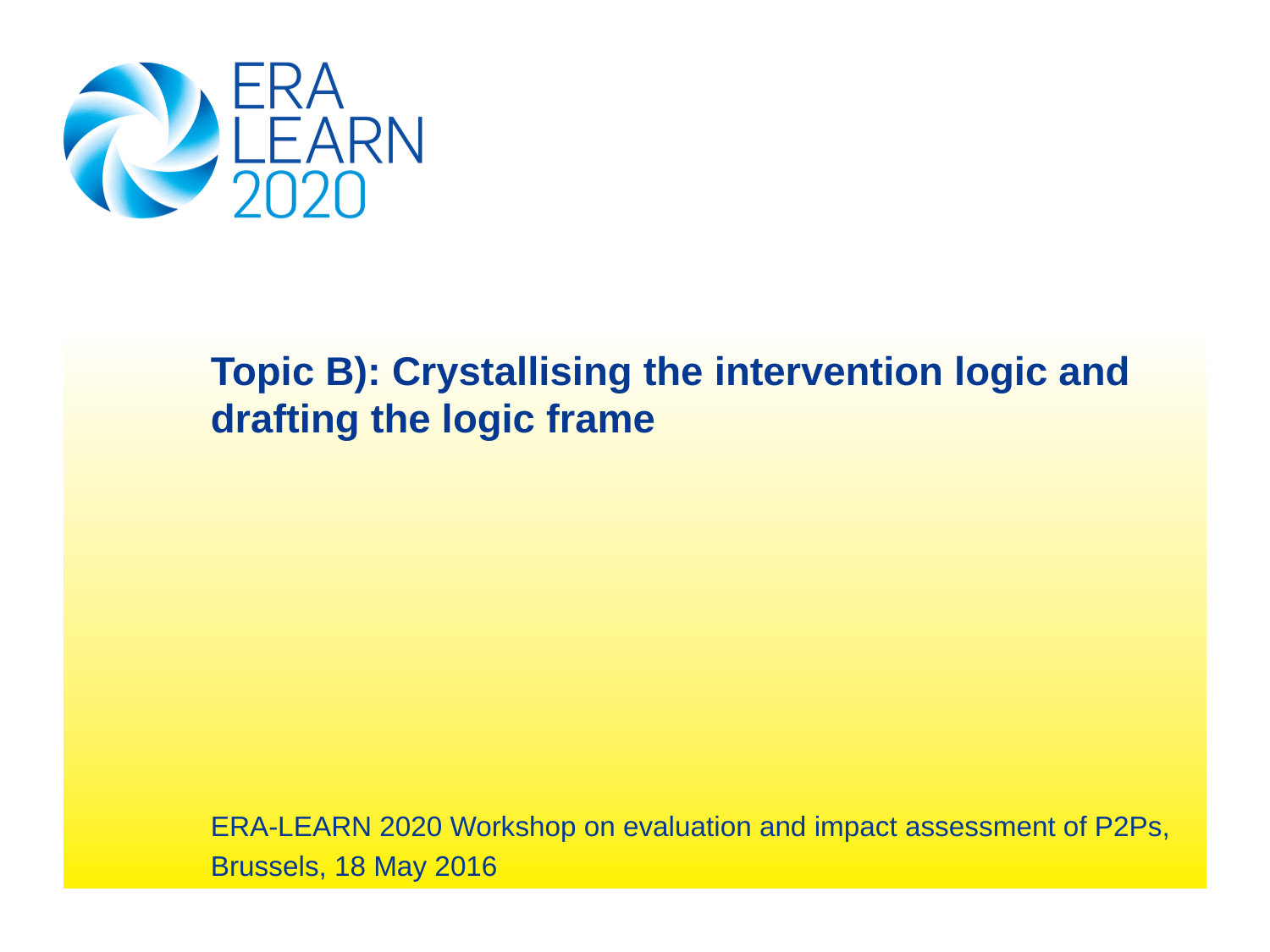

# Topic B): Crystallising the intervention logic and drafting the logic frame
ERA-LEARN 2020 Workshop on evaluation and impact assessment of P2Ps,
Brussels, 18 May 2016